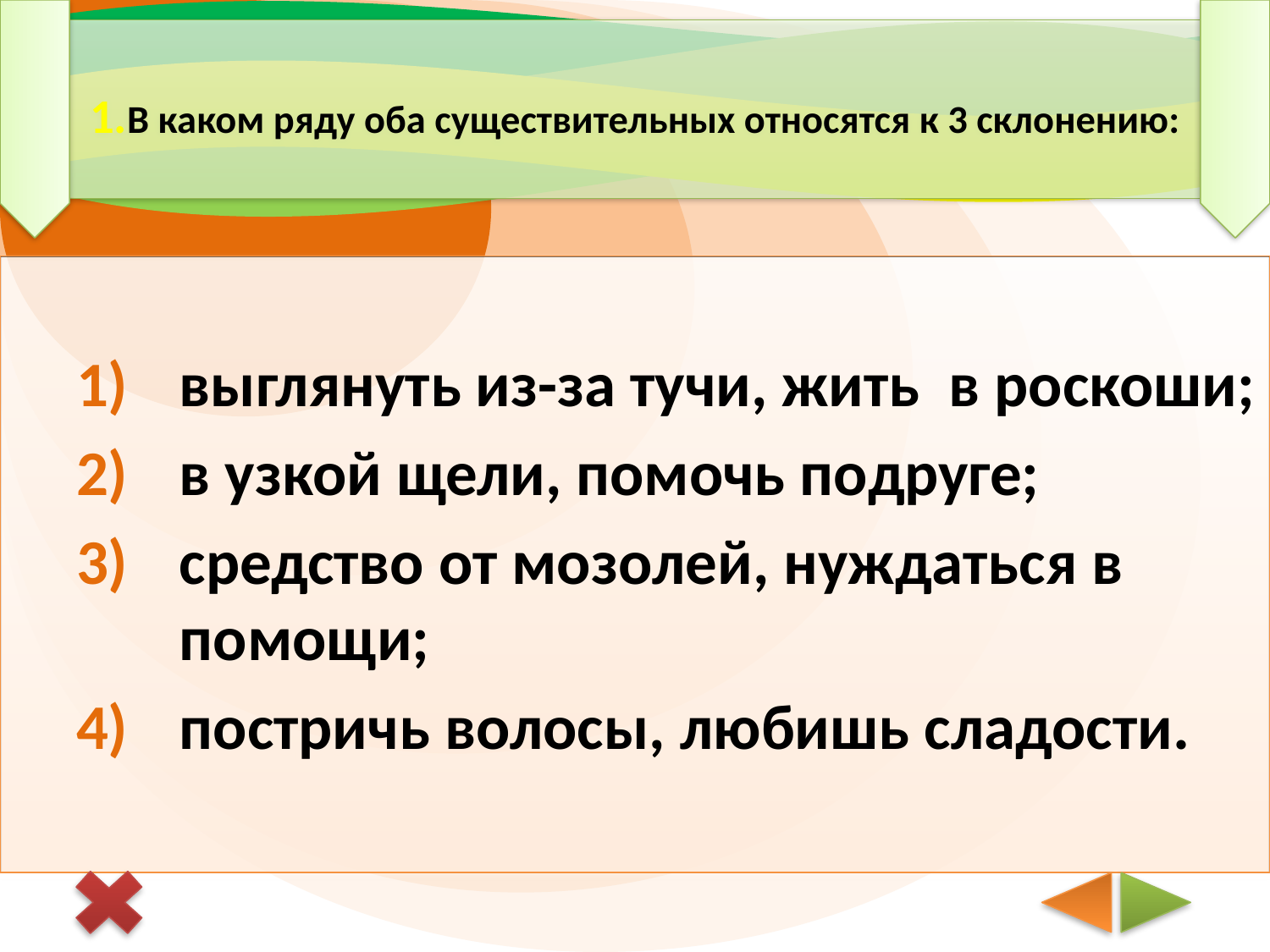

# 1.В каком ряду оба существительных относятся к 3 склонению:

выглянуть из-за тучи, жить  в роскоши;
в узкой щели, помочь подруге;
средство от мозолей, нуждаться в помощи;
постричь волосы, любишь сладости.